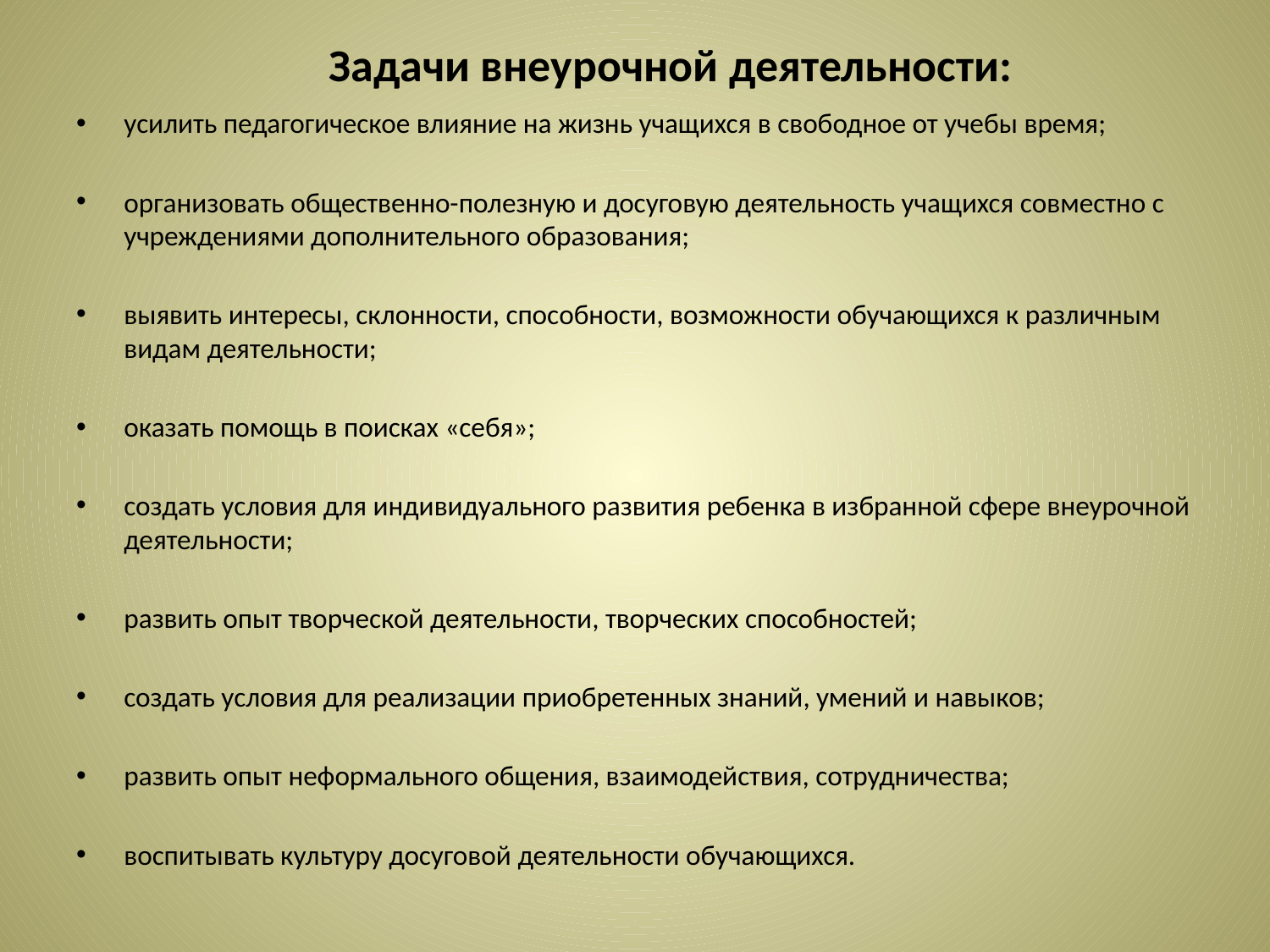

# Задачи внеурочной деятельности:
усилить педагогическое влияние на жизнь учащихся в свободное от учебы время;

организовать общественно-полезную и досуговую деятельность учащихся совместно с учреждениями дополнительного образования;

выявить интересы, склонности, способности, возможности обучающихся к различным видам деятельности;

оказать помощь в поисках «себя»;

создать условия для индивидуального развития ребенка в избранной сфере внеурочной деятельности;

развить опыт творческой деятельности, творческих способностей;

создать условия для реализации приобретенных знаний, умений и навыков;

развить опыт неформального общения, взаимодействия, сотрудничества;

воспитывать культуру досуговой деятельности обучающихся.